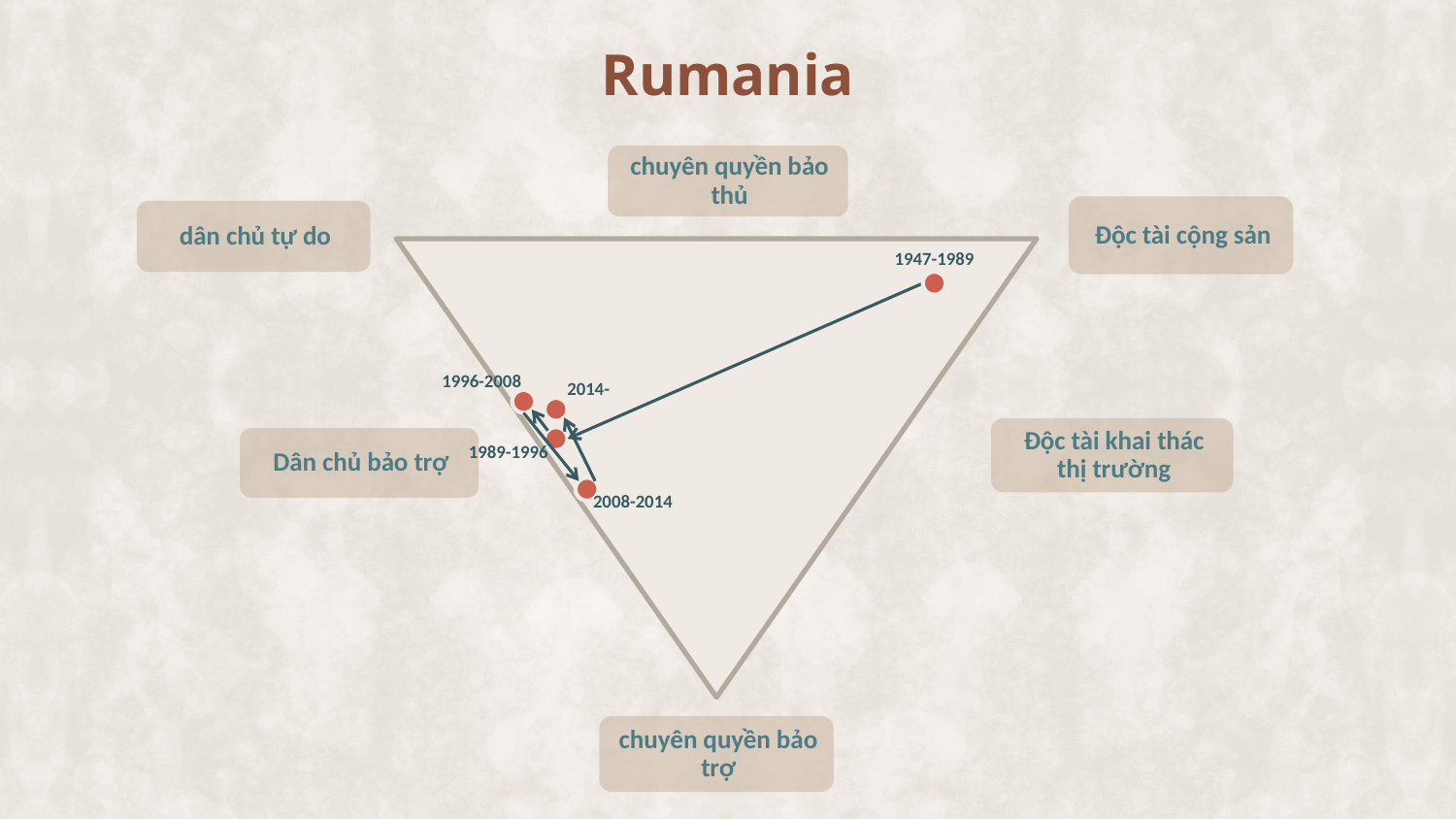

# Rumania
Độc tài cộng sản
dân chủ tự do
chuyên quyền bảo trợ
chuyên quyền bảo thủ
Độc tài khai thác thị trường
Dân chủ bảo trợ
1947-1989

1996-2008
2014-

1989-1996

2008-2014